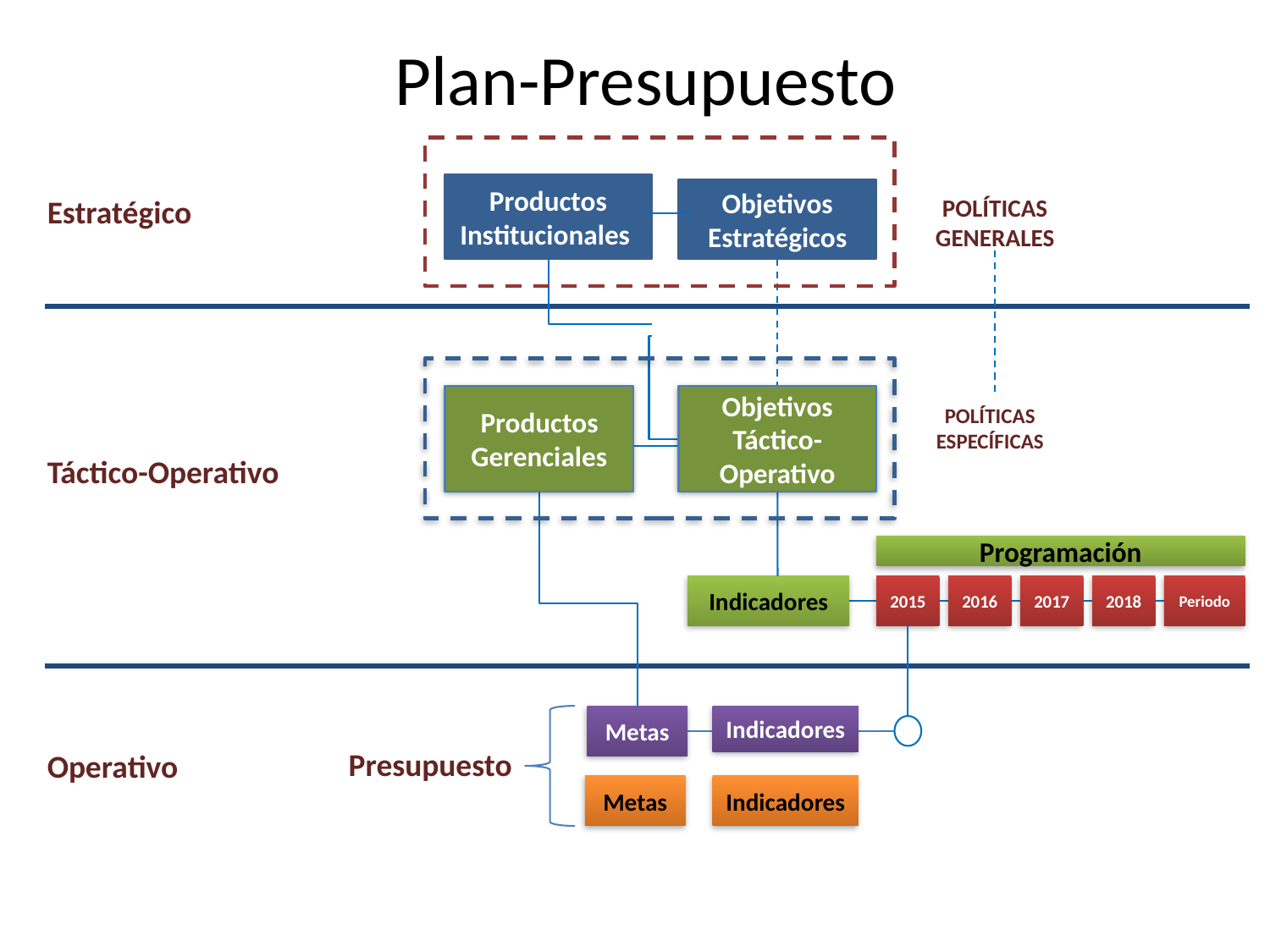

# Plan-Presupuesto

Productos Institucionales
Objetivos Estratégicos
Estratégico
POLÍTICAS
GENERALES

Objetivos Táctico-Operativo
Productos Gerenciales
POLÍTICAS ESPECÍFICAS
Táctico-Operativo
Programación
Indicadores
2015
2016
2017
2018
Periodo

Metas
Indicadores

Presupuesto
Operativo
Metas
Indicadores